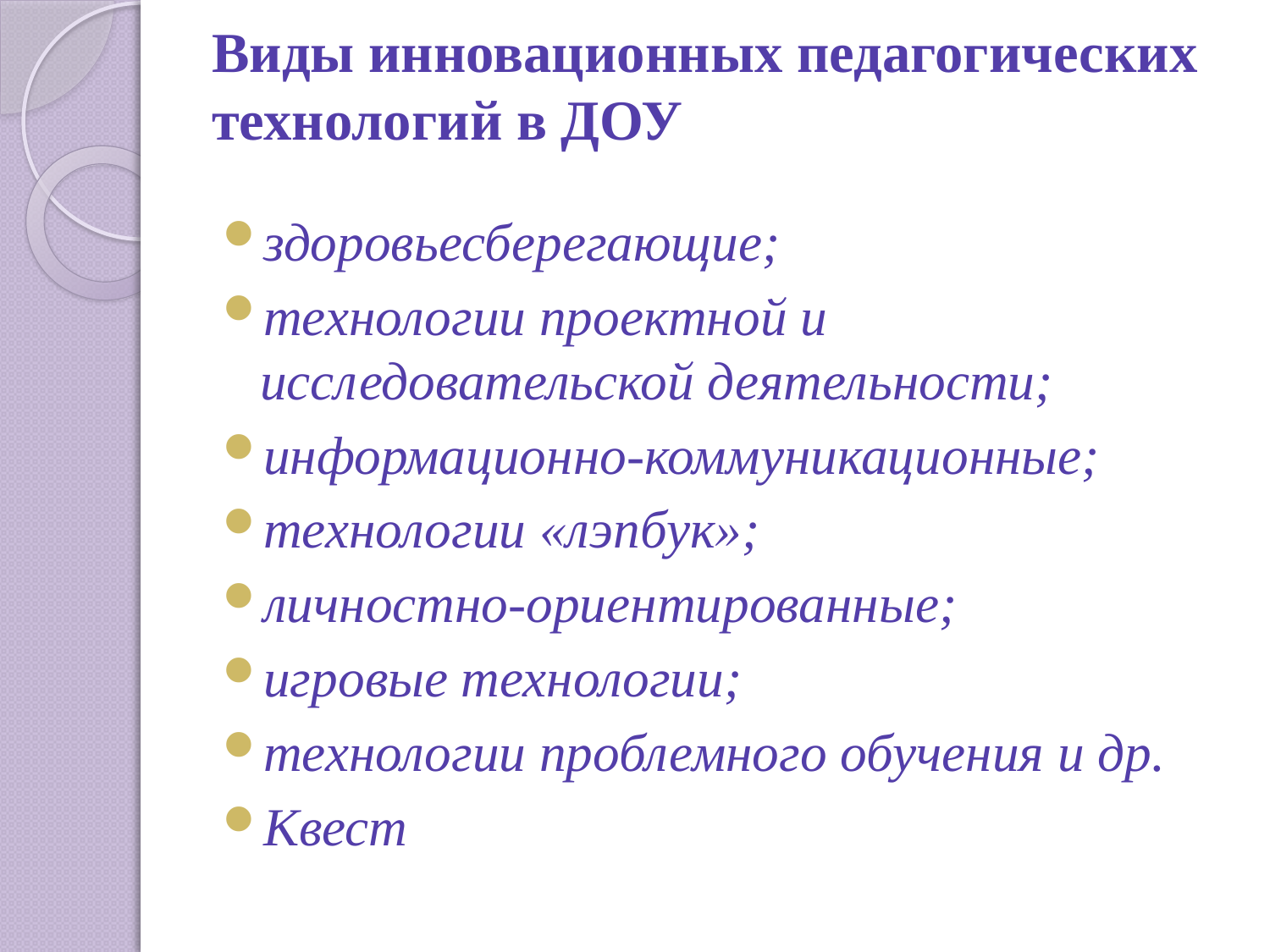

# Виды инновационных педагогических технологий в ДОУ
здоровьесберегающие;
технологии проектной и исследовательской деятельности;
информационно-коммуникационные;
технологии «лэпбук»;
личностно-ориентированные;
игровые технологии;
технологии проблемного обучения и др.
Квест